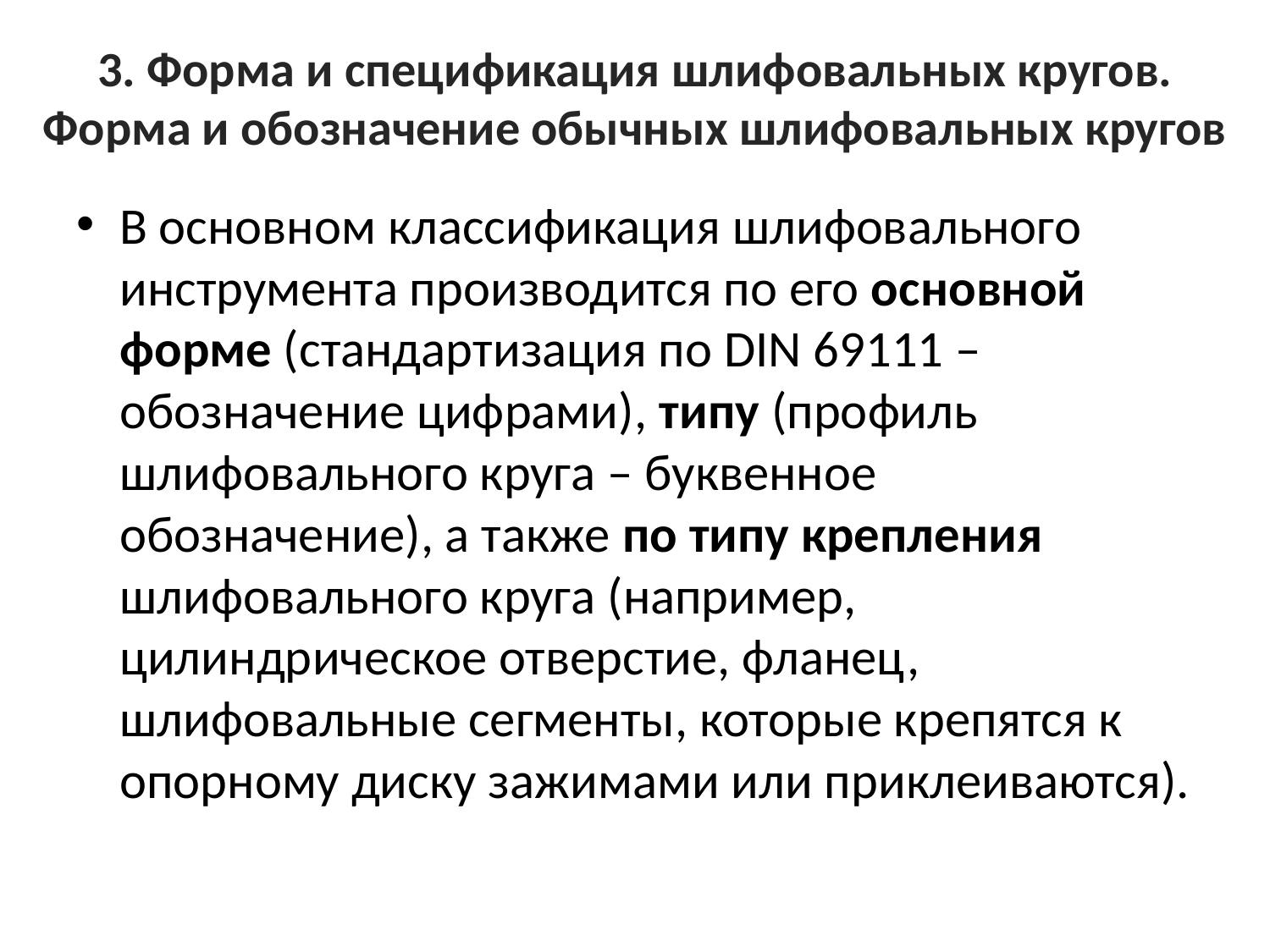

# 3. Форма и спецификация шлифовальных кругов. Форма и обозначение обычных шлифовальных кругов
В основном классификация шлифовального инструмента производится по его основной форме (стандартизация по DIN 69111 – обозначение цифрами), типу (профиль шлифовального круга – буквенное обозначение), а также по типу крепления шлифовального круга (например, цилиндрическое отверстие, фланец, шлифовальные сегменты, которые крепятся к опорному диску зажимами или приклеиваются).